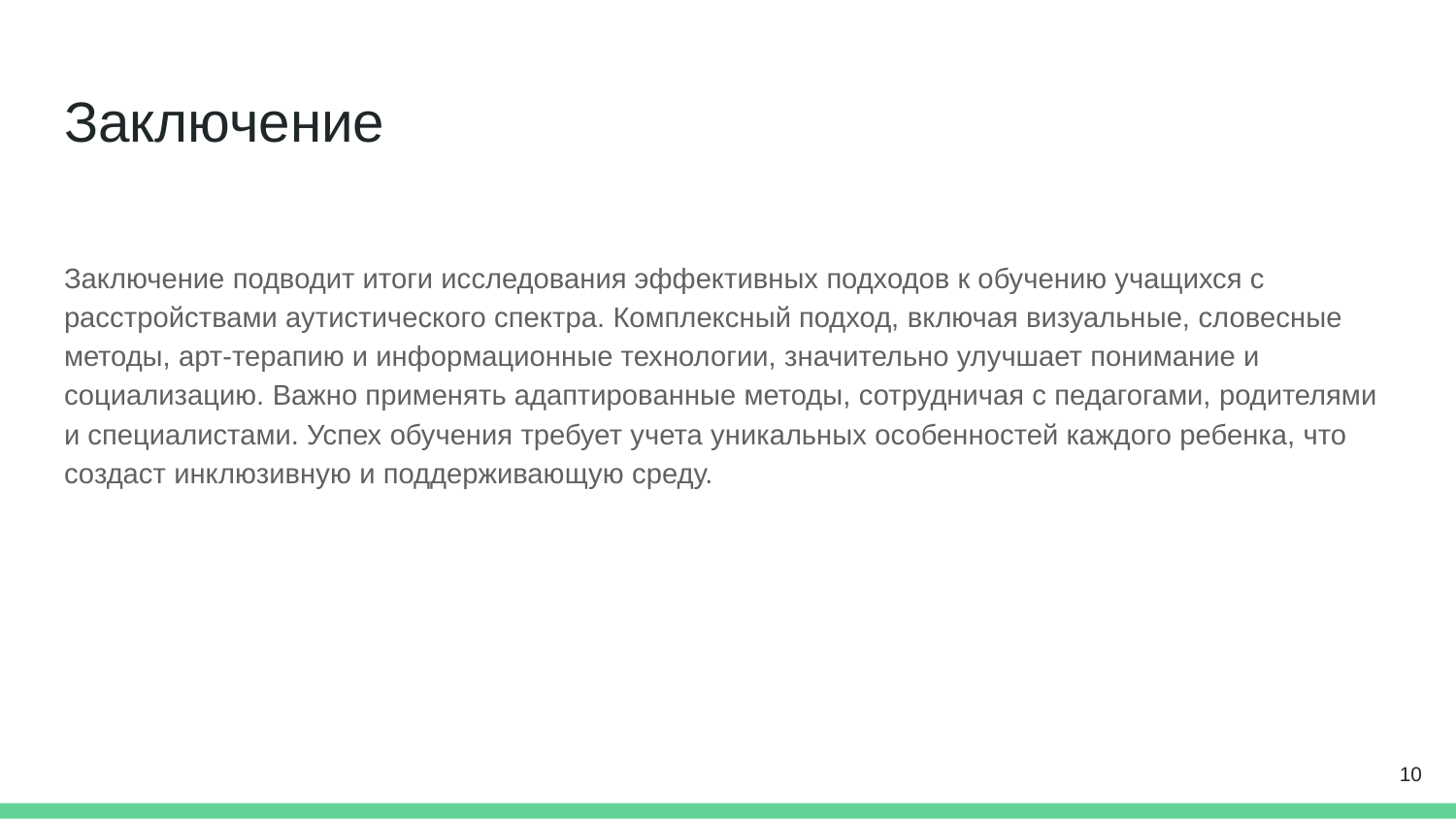

# Заключение
Заключение подводит итоги исследования эффективных подходов к обучению учащихся с расстройствами аутистического спектра. Комплексный подход, включая визуальные, словесные методы, арт-терапию и информационные технологии, значительно улучшает понимание и социализацию. Важно применять адаптированные методы, сотрудничая с педагогами, родителями и специалистами. Успех обучения требует учета уникальных особенностей каждого ребенка, что создаст инклюзивную и поддерживающую среду.
10